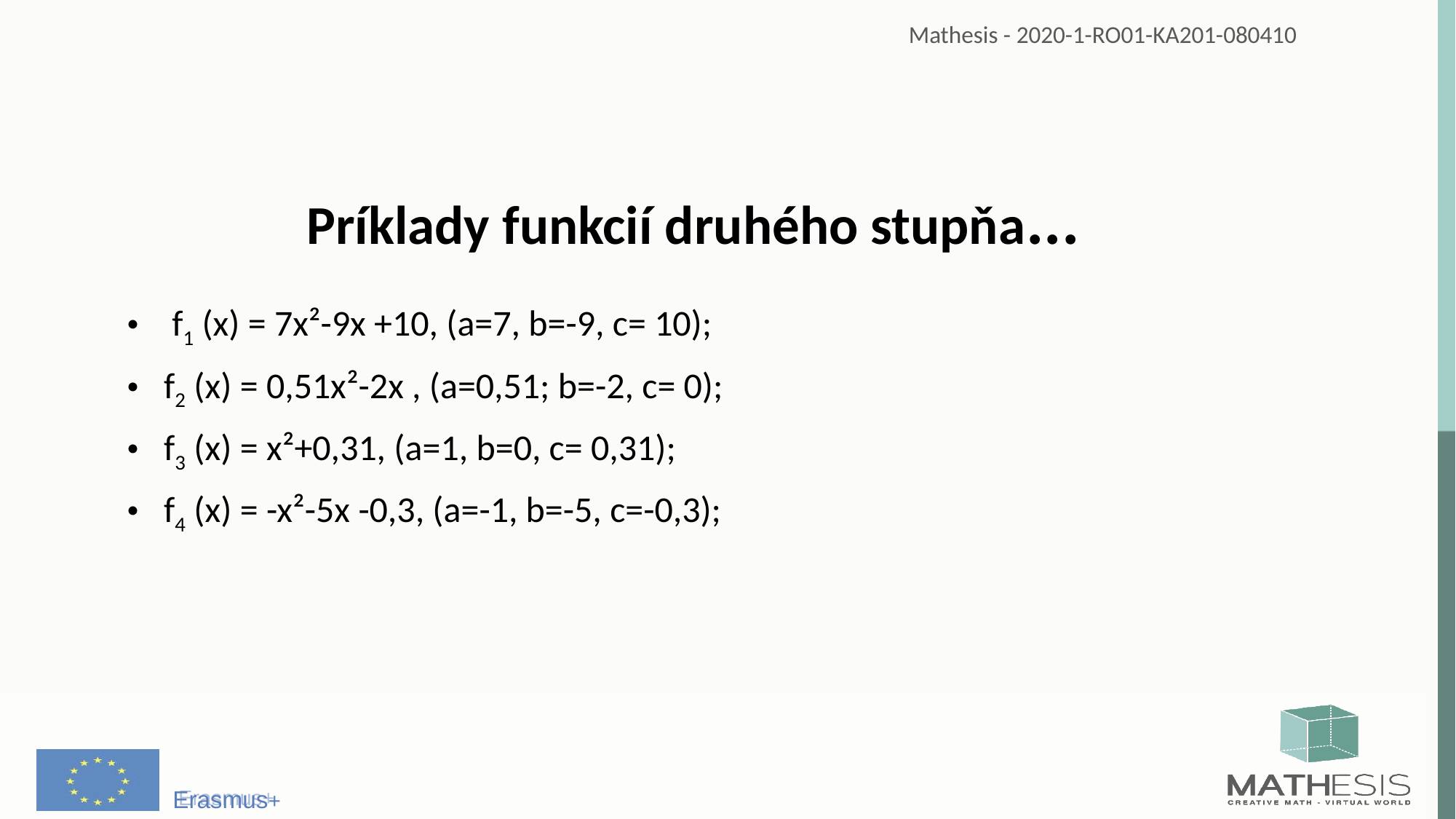

Príklady funkcií druhého stupňa...

    f1 (x) = 7x²-9x +10, (a=7, b=-9, c= 10);
   f2 (x) = 0,51x²-2x , (a=0,51; b=-2, c= 0);
   f3 (x) = x²+0,31, (a=1, b=0, c= 0,31);
   f4 (x) = -x²-5x -0,3, (a=-1, b=-5, c=-0,3);